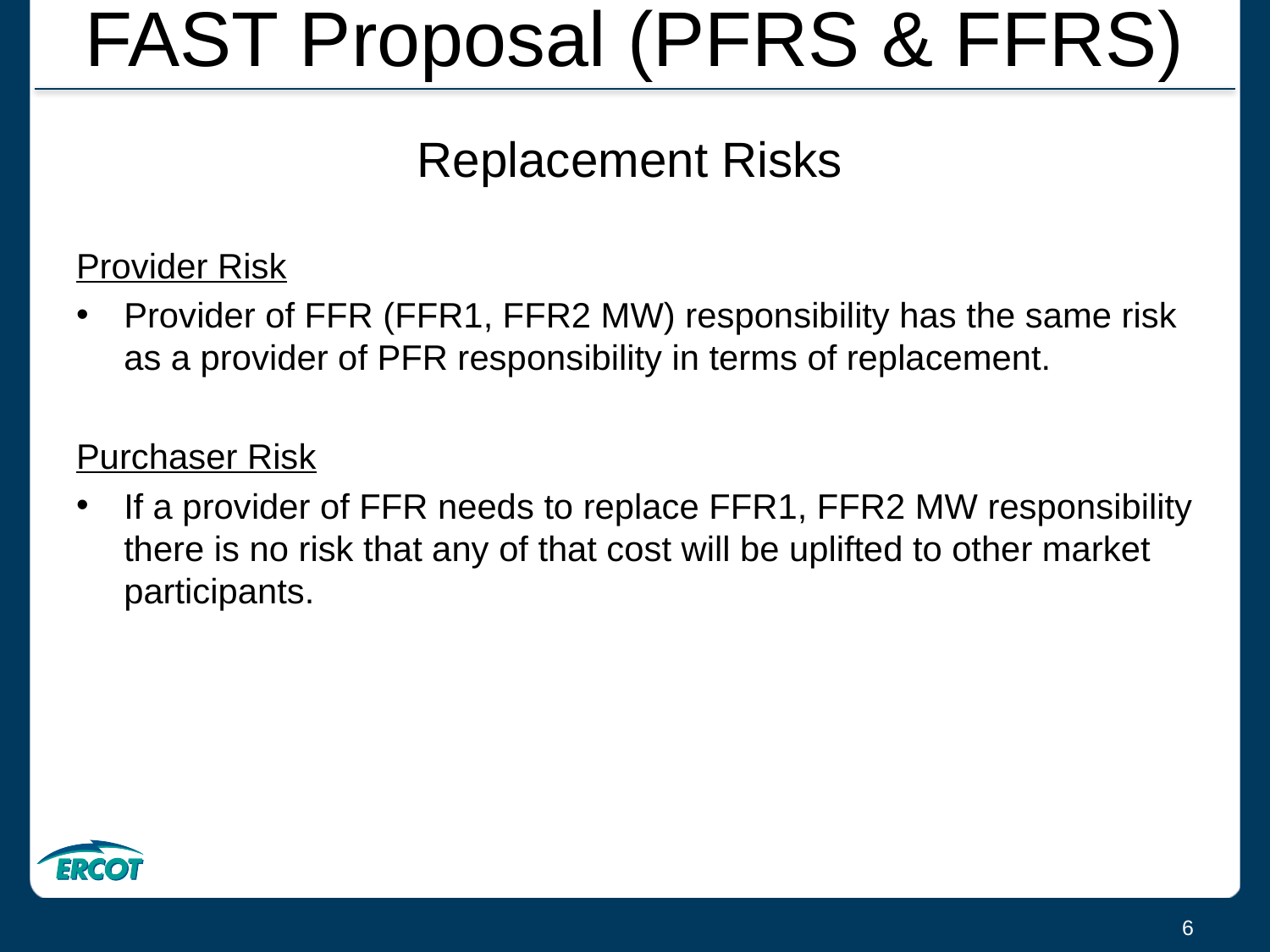

# FAST Proposal (PFRS & FFRS)
Replacement Risks

Provider Risk
Provider of FFR (FFR1, FFR2 MW) responsibility has the same risk as a provider of PFR responsibility in terms of replacement.

Purchaser Risk
If a provider of FFR needs to replace FFR1, FFR2 MW responsibility there is no risk that any of that cost will be uplifted to other market participants.

6